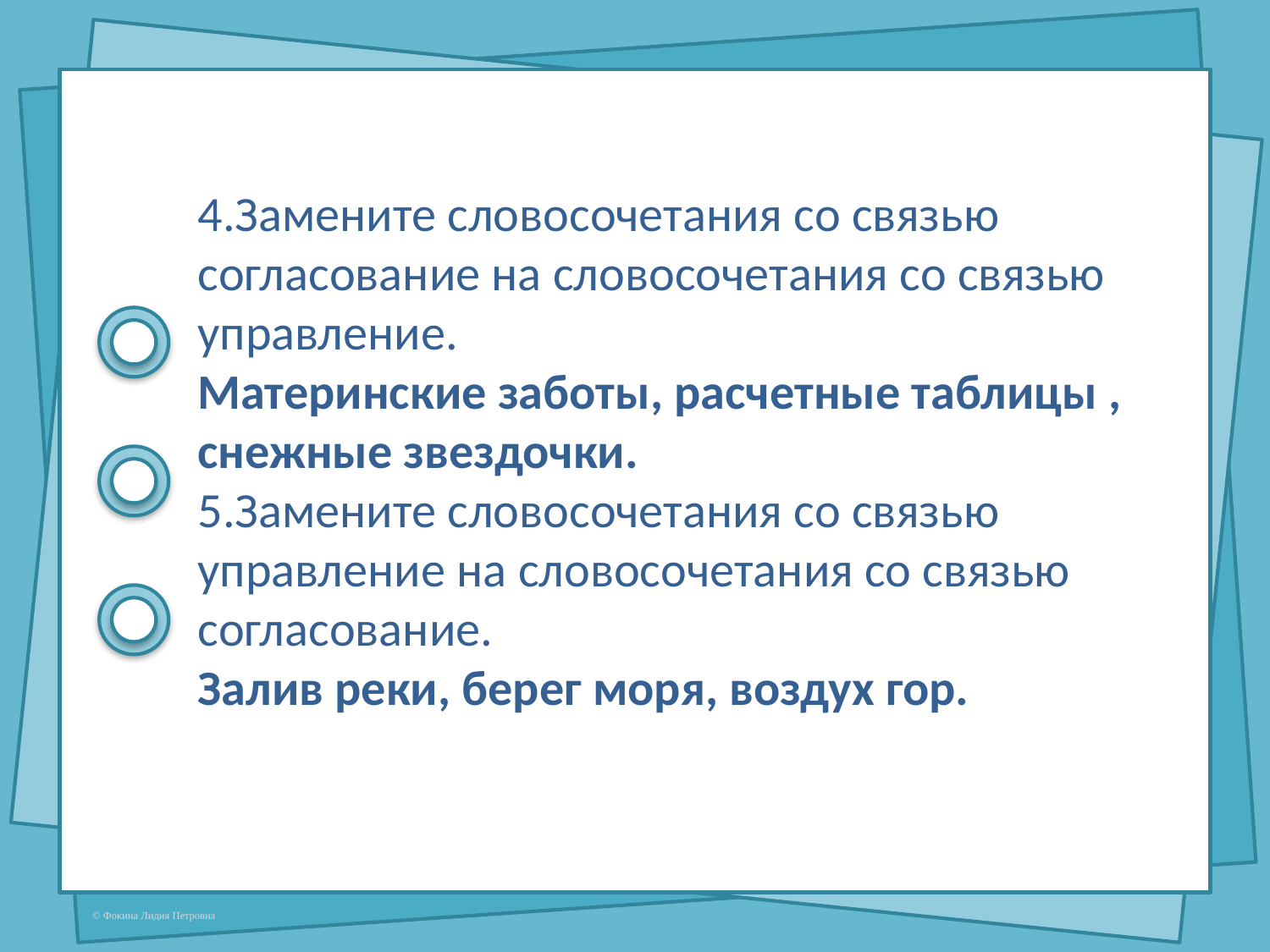

4.Замените словосочетания со связью согласование на словосочетания со связью управление.
Материнские заботы, расчетные таблицы , снежные звездочки.
5.Замените словосочетания со связью управление на словосочетания со связью согласование.
Залив реки, берег моря, воздух гор.